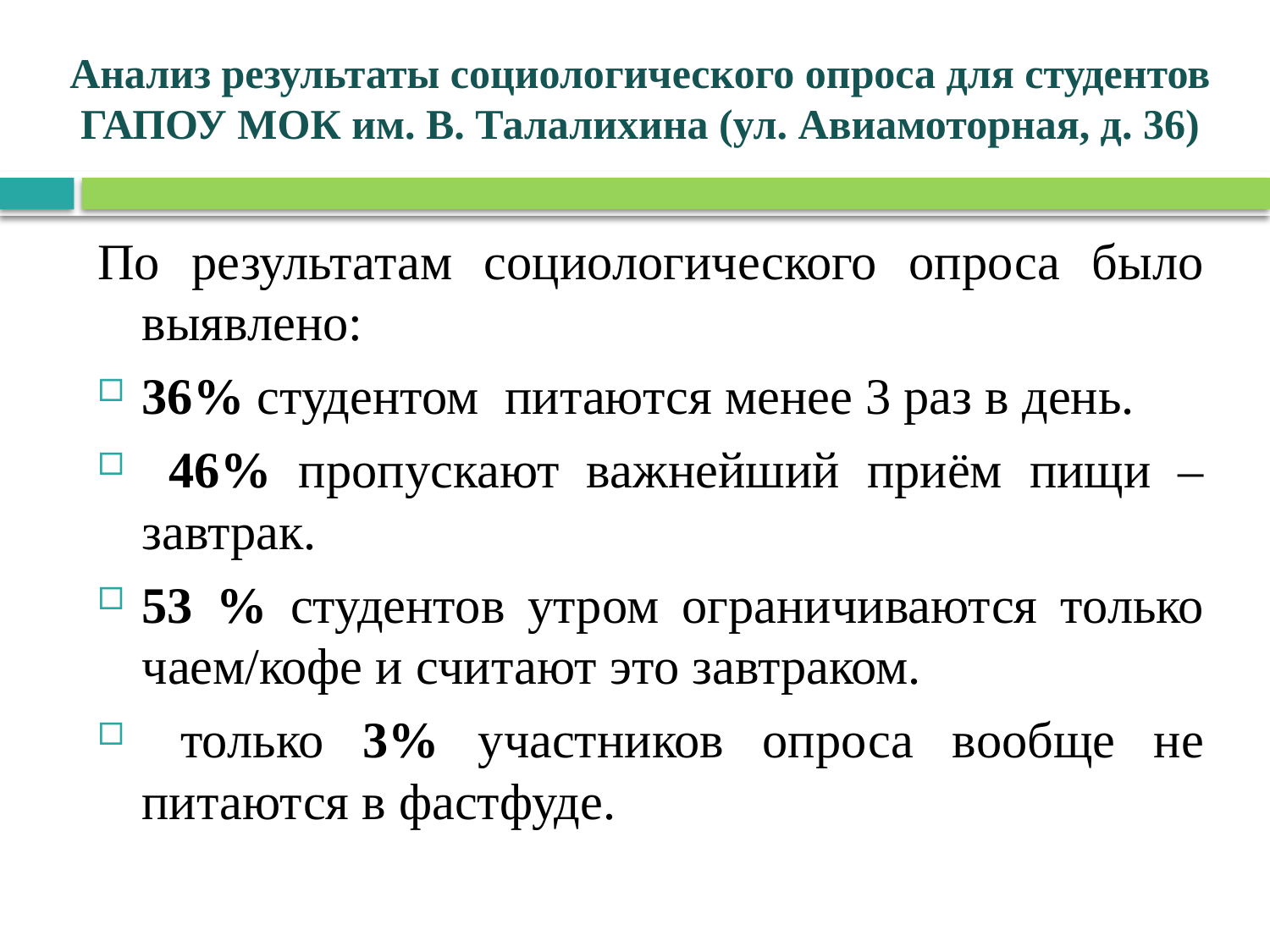

Анализ результаты социологического опроса для студентов
ГАПОУ МОК им. В. Талалихина (ул. Авиамоторная, д. 36)
По результатам социологического опроса было выявлено:
36% студентом  питаются менее 3 раз в день.
 46% пропускают важнейший приём пищи – завтрак.
53 % студентов утром ограничиваются только чаем/кофе и считают это завтраком.
 только 3% участников опроса вообще не питаются в фастфуде.